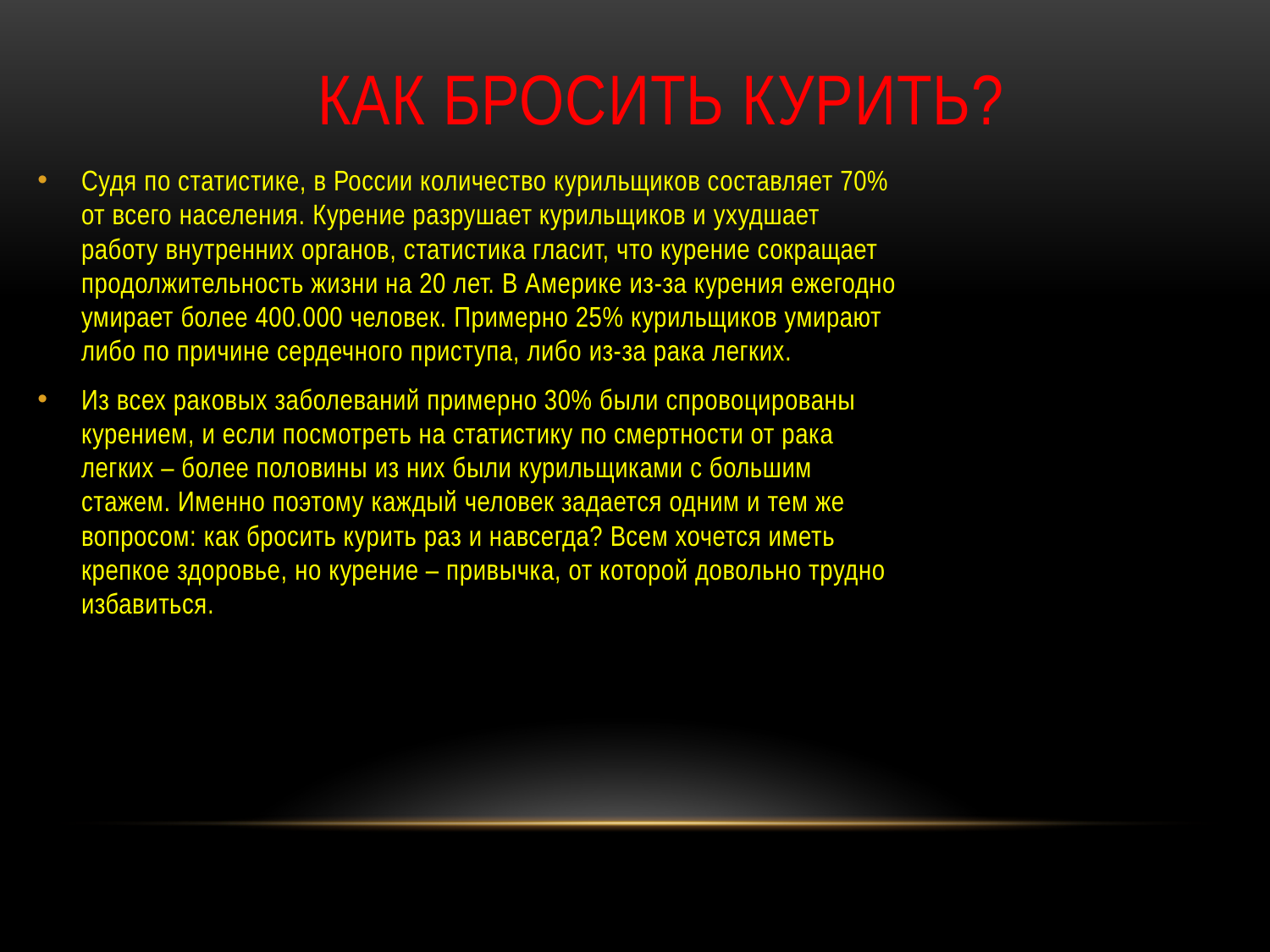

# Как бросить курить?
Судя по статистике, в России количество курильщиков составляет 70% от всего населения. Курение разрушает курильщиков и ухудшает работу внутренних органов, статистика гласит, что курение сокращает продолжительность жизни на 20 лет. В Америке из-за курения ежегодно умирает более 400.000 человек. Примерно 25% курильщиков умирают либо по причине сердечного приступа, либо из-за рака легких.
Из всех раковых заболеваний примерно 30% были спровоцированы курением, и если посмотреть на статистику по смертности от рака легких – более половины из них были курильщиками с большим стажем. Именно поэтому каждый человек задается одним и тем же вопросом: как бросить курить раз и навсегда? Всем хочется иметь крепкое здоровье, но курение – привычка, от которой довольно трудно избавиться.